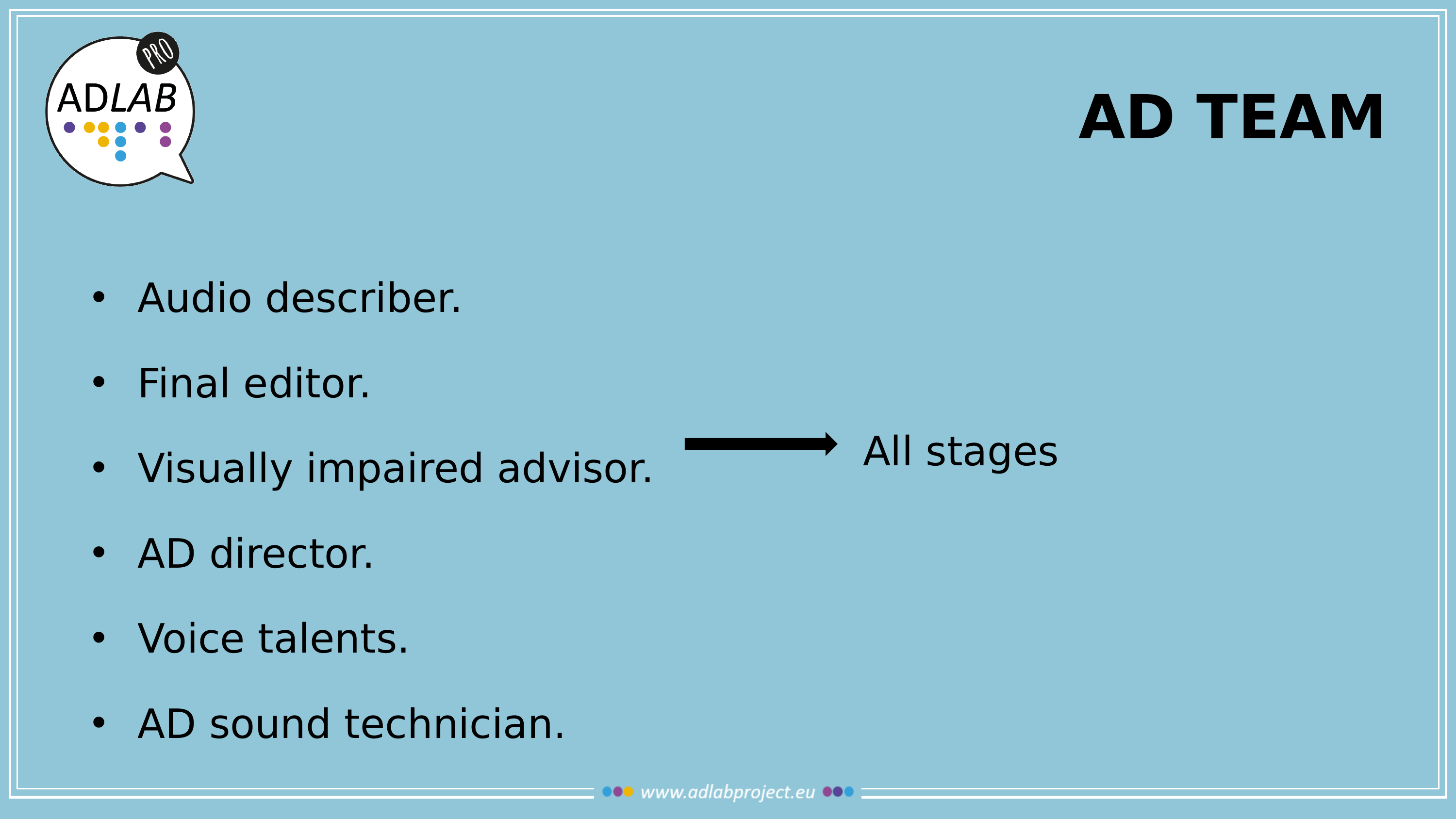

# AD TEAM
Audio describer.
Final editor.
Visually impaired advisor.
AD director.
Voice talents.
AD sound technician.
All stages